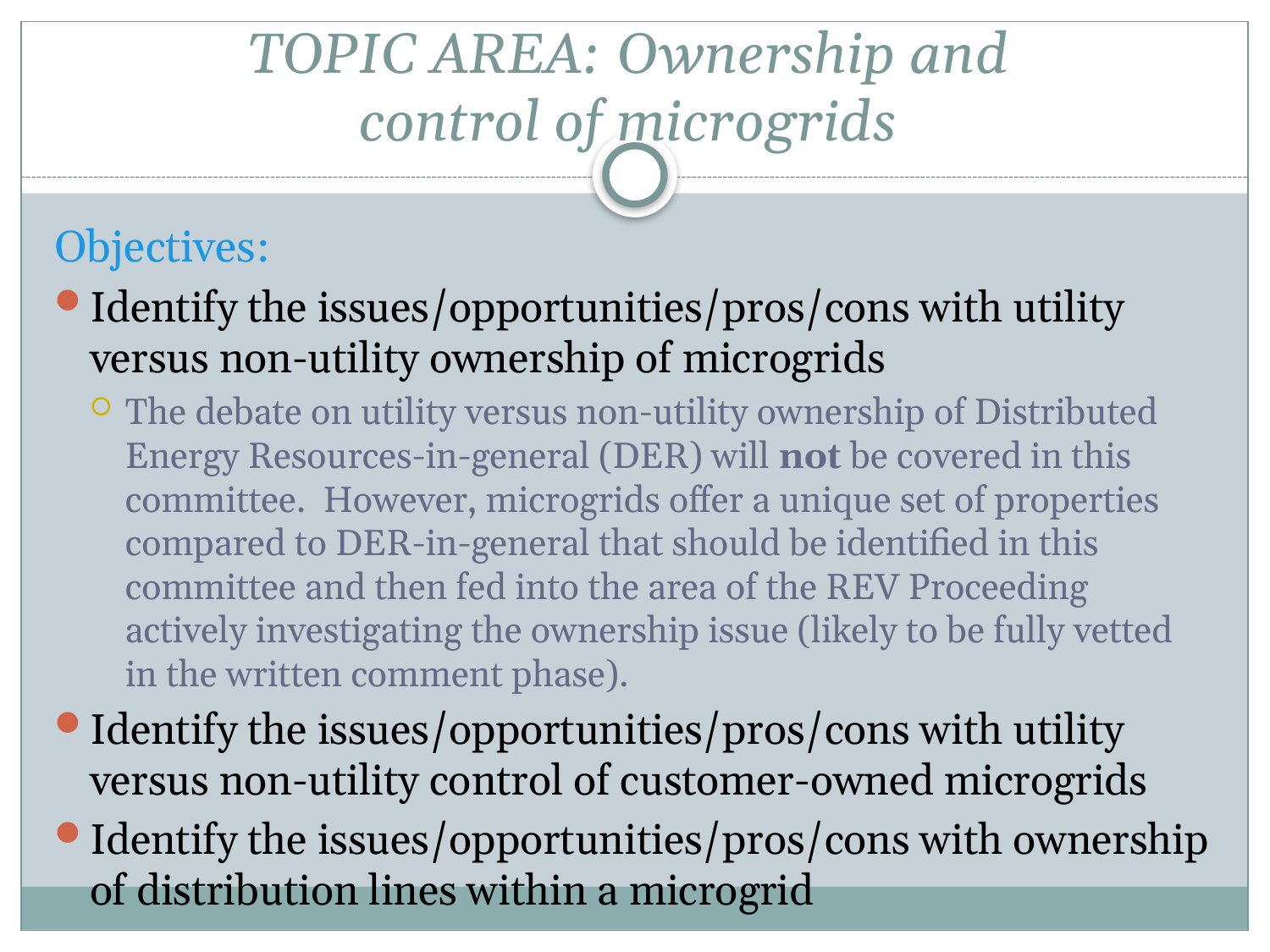

# TOPIC AREA: Ownership and control of microgrids
Objectives:
Identify the issues/opportunities/pros/cons with utility versus non-utility ownership of microgrids
The debate on utility versus non-utility ownership of Distributed Energy Resources-in-general (DER) will not be covered in this committee.  However, microgrids offer a unique set of properties compared to DER-in-general that should be identified in this committee and then fed into the area of the REV Proceeding actively investigating the ownership issue (likely to be fully vetted in the written comment phase).
Identify the issues/opportunities/pros/cons with utility versus non-utility control of customer-owned microgrids
Identify the issues/opportunities/pros/cons with ownership of distribution lines within a microgrid